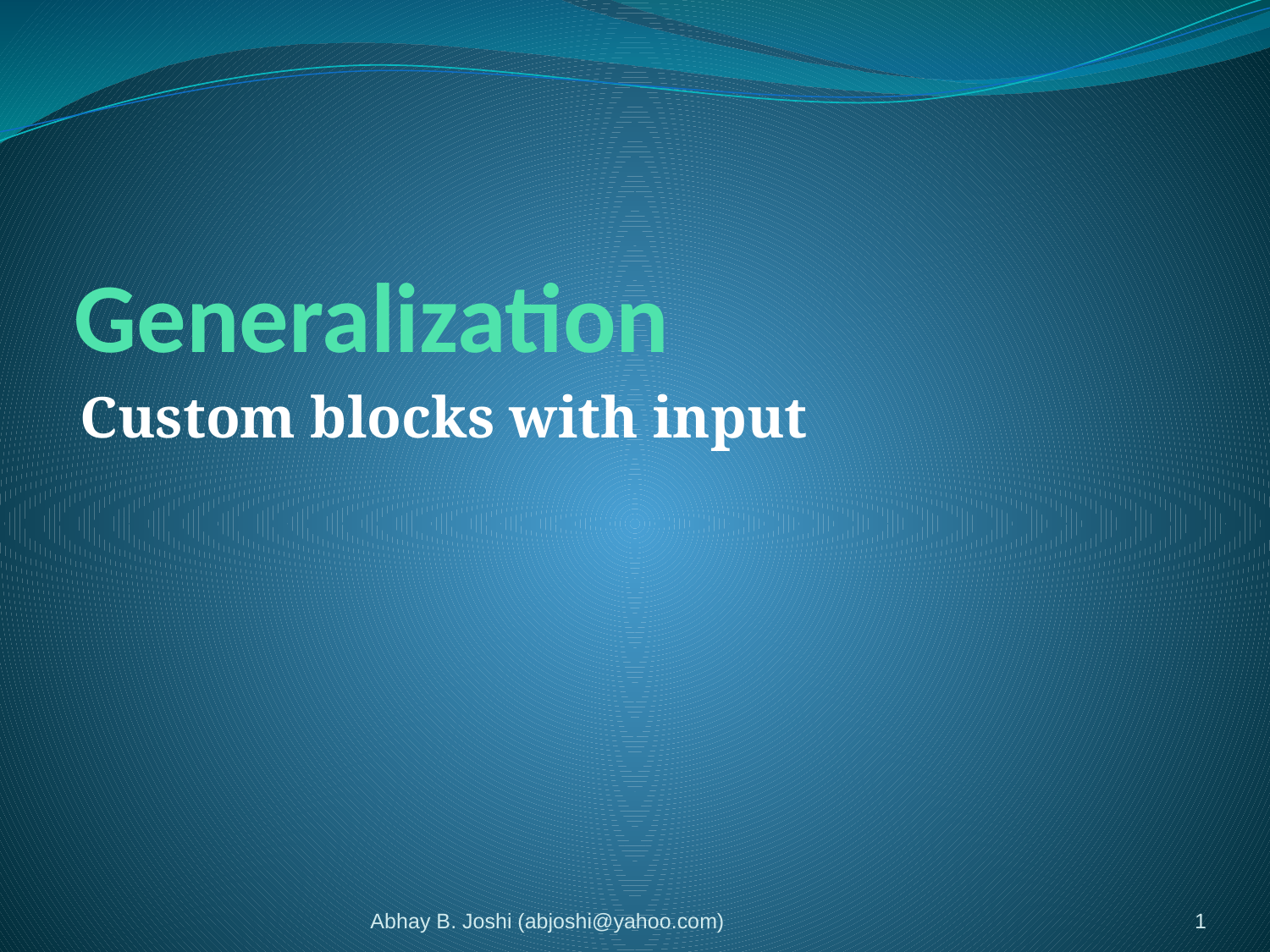

# Generalization
Custom blocks with input
Abhay B. Joshi (abjoshi@yahoo.com)
1